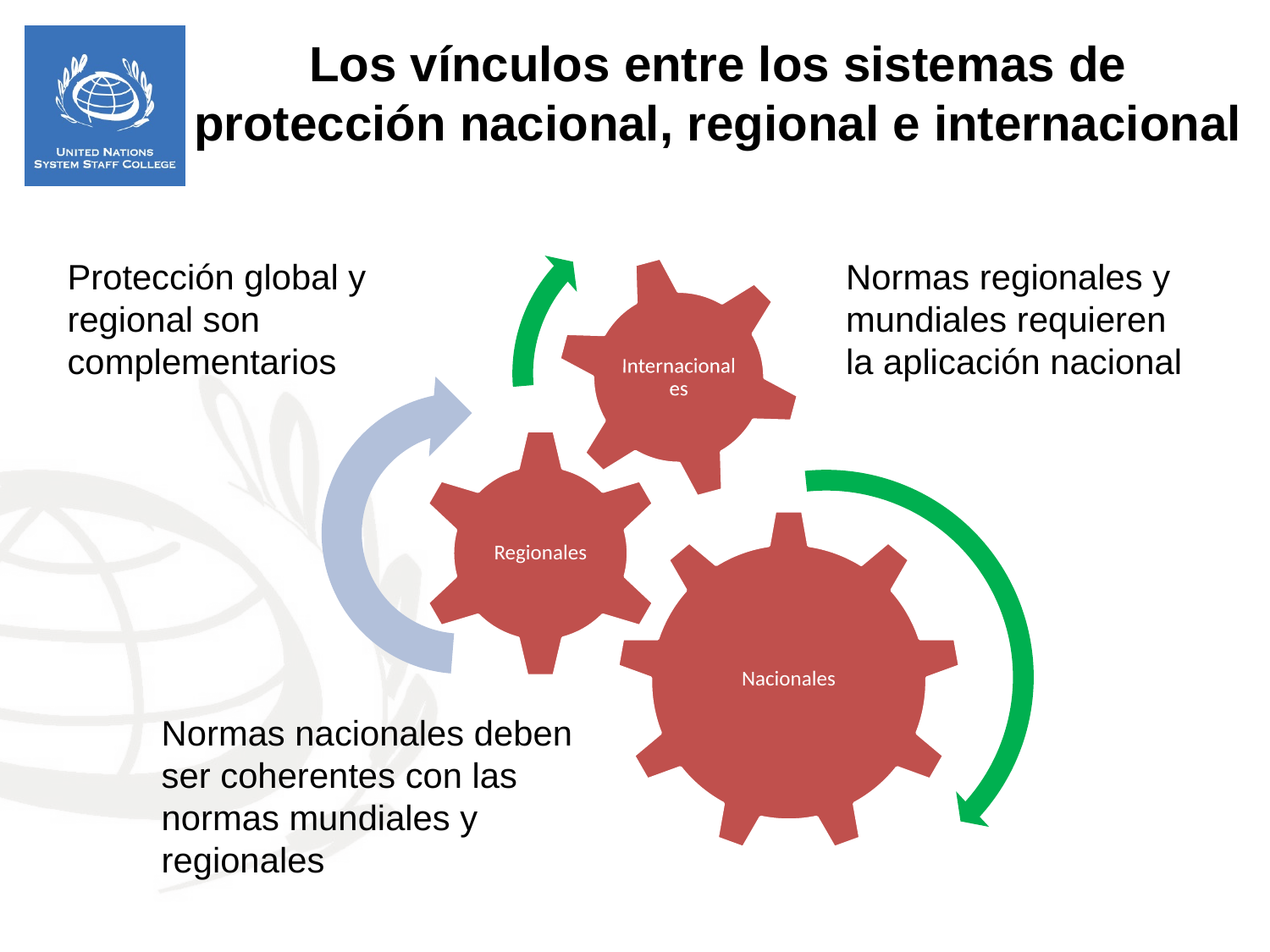

Los vínculos entre los sistemas de protección nacional, regional e internacional
Nacionales
Regionales
Internacionales
Protección global y regional son complementarios
Normas regionales y mundiales requieren la aplicación nacional
Normas nacionales deben ser coherentes con las normas mundiales y regionales